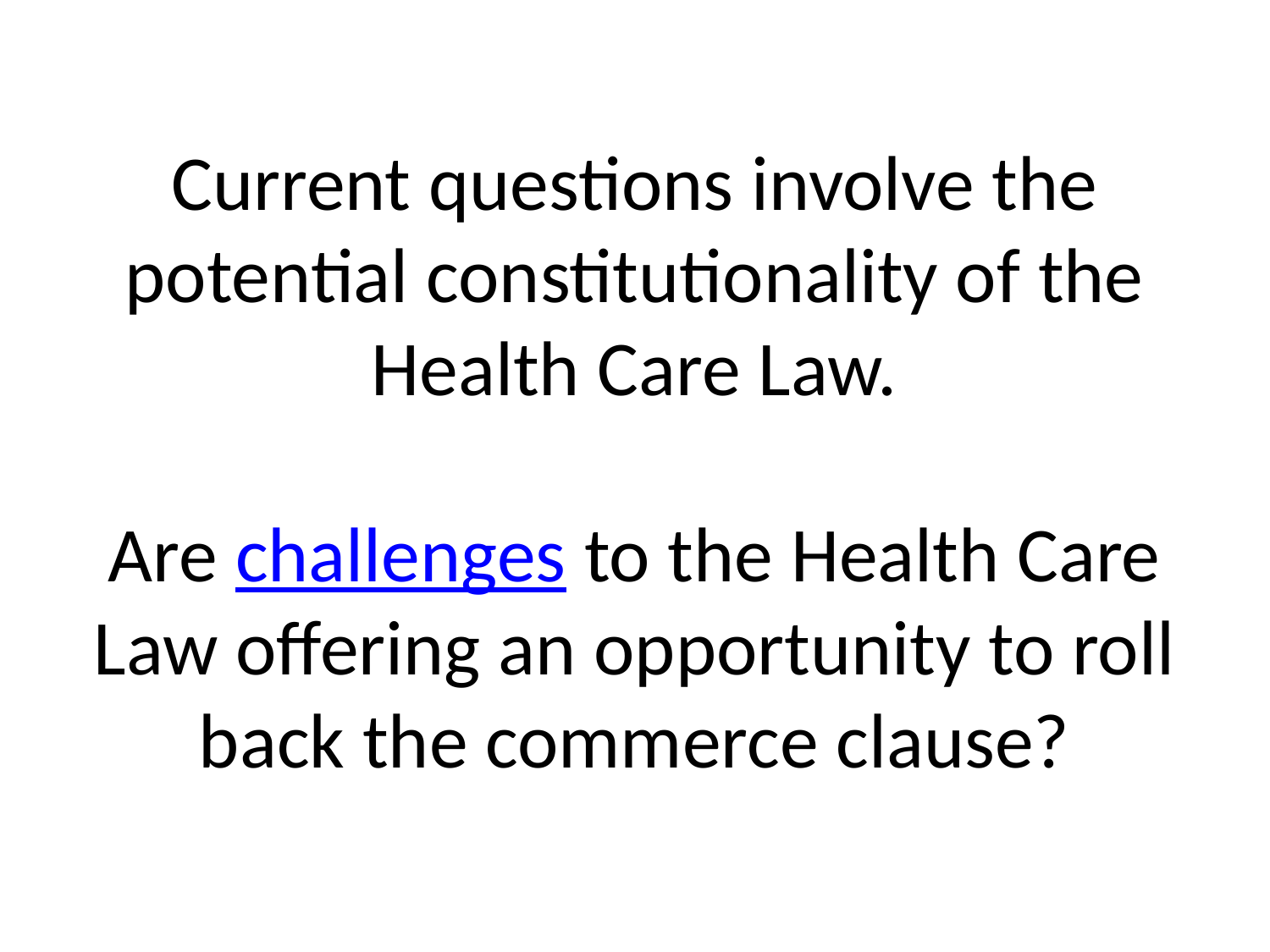

# Current questions involve the potential constitutionality of the Health Care Law. Are challenges to the Health Care Law offering an opportunity to roll back the commerce clause?